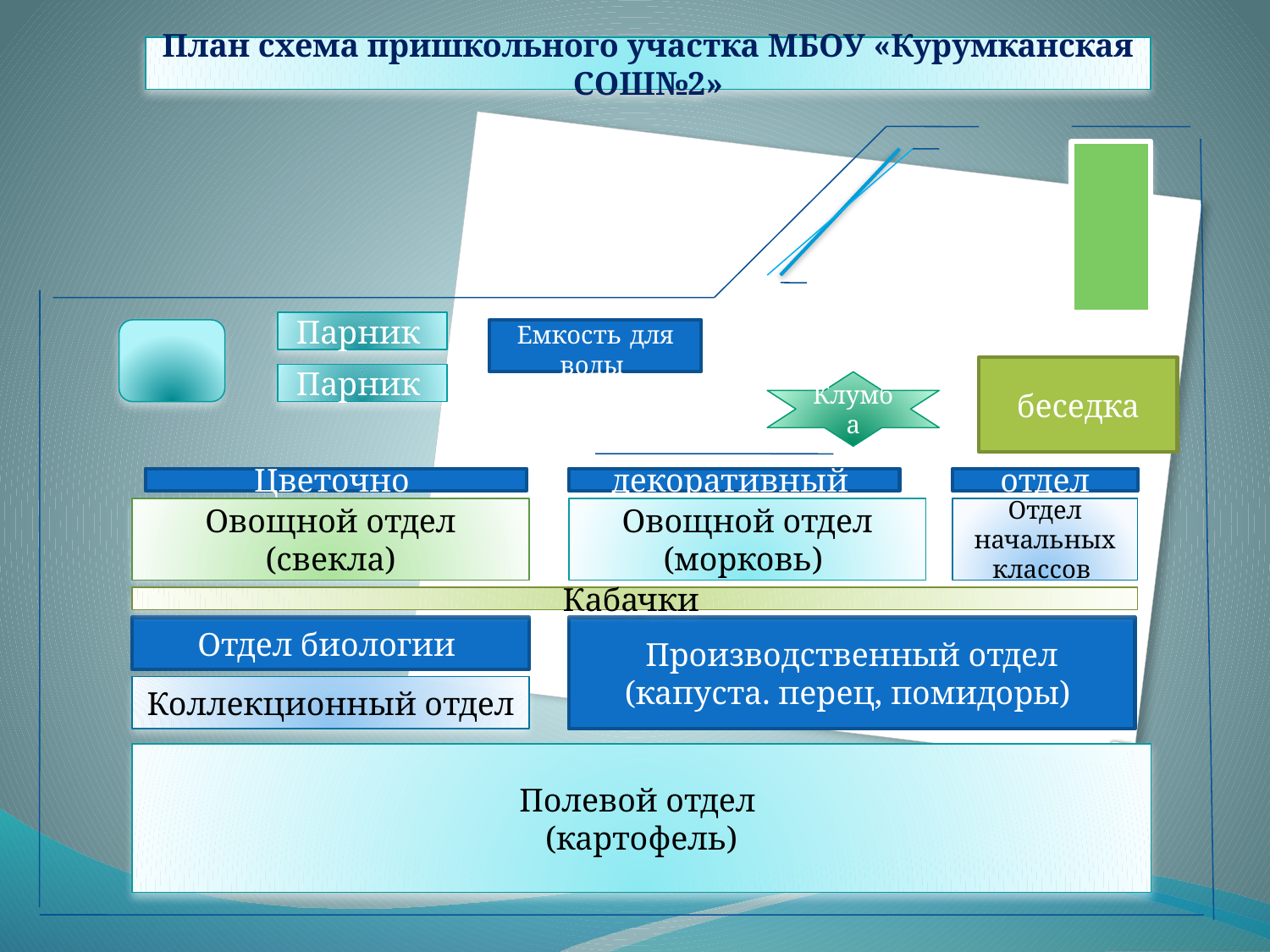

План схема пришкольного участка МБОУ «Курумканская СОШ№2»

#
Парник

Емкость для воды
беседка
Парник
Клумба
Цветочно
декоративный
отдел
Овощной отдел
(свекла)

Овощной отдел
(морковь)

Отдел начальных классов
Кабачки
Отдел биологии
Производственный отдел
(капуста. перец, помидоры)
Коллекционный отдел
Полевой отдел
(картофель)